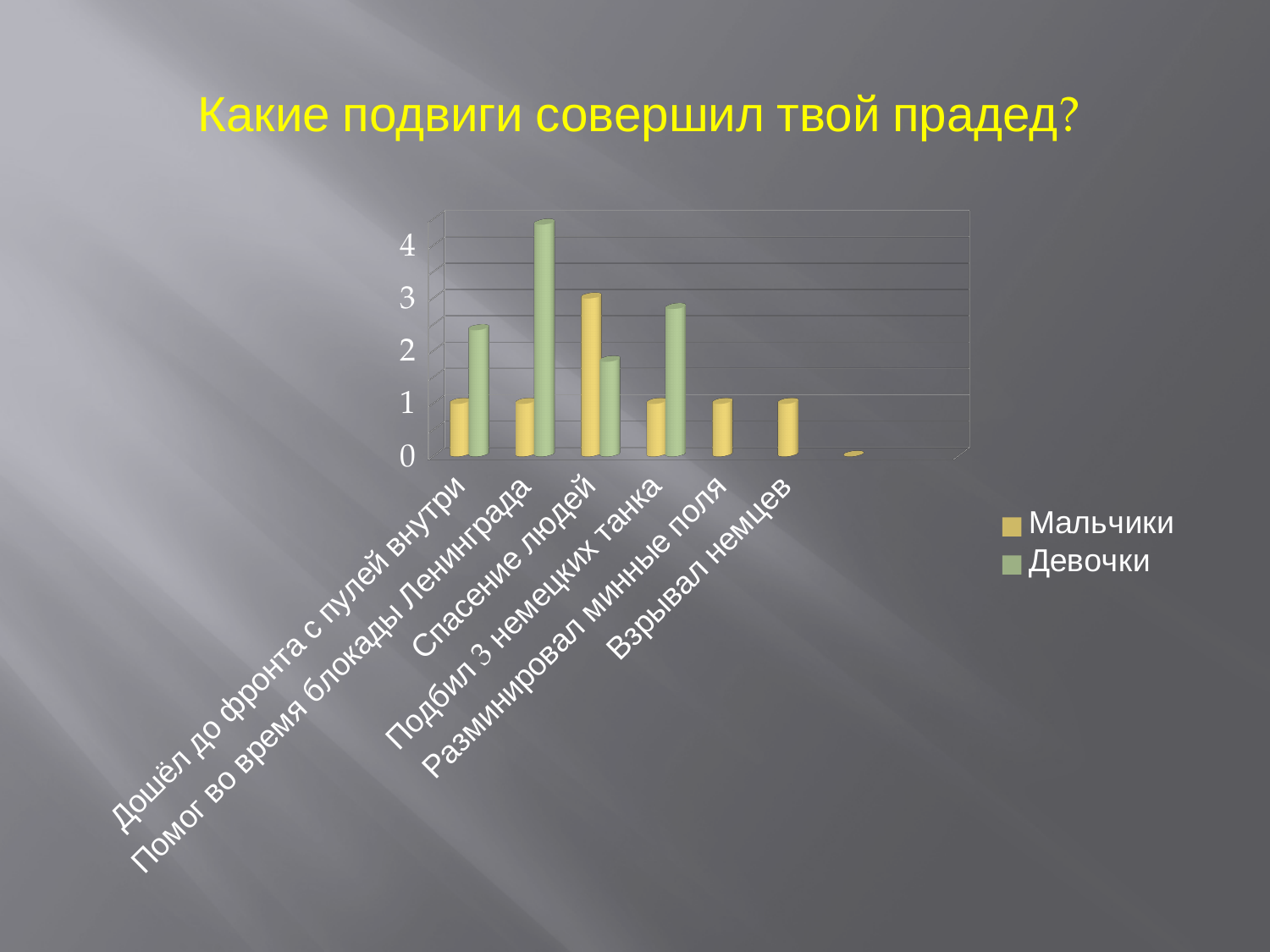

Какие подвиги совершил твой прадед?

[unsupported chart]